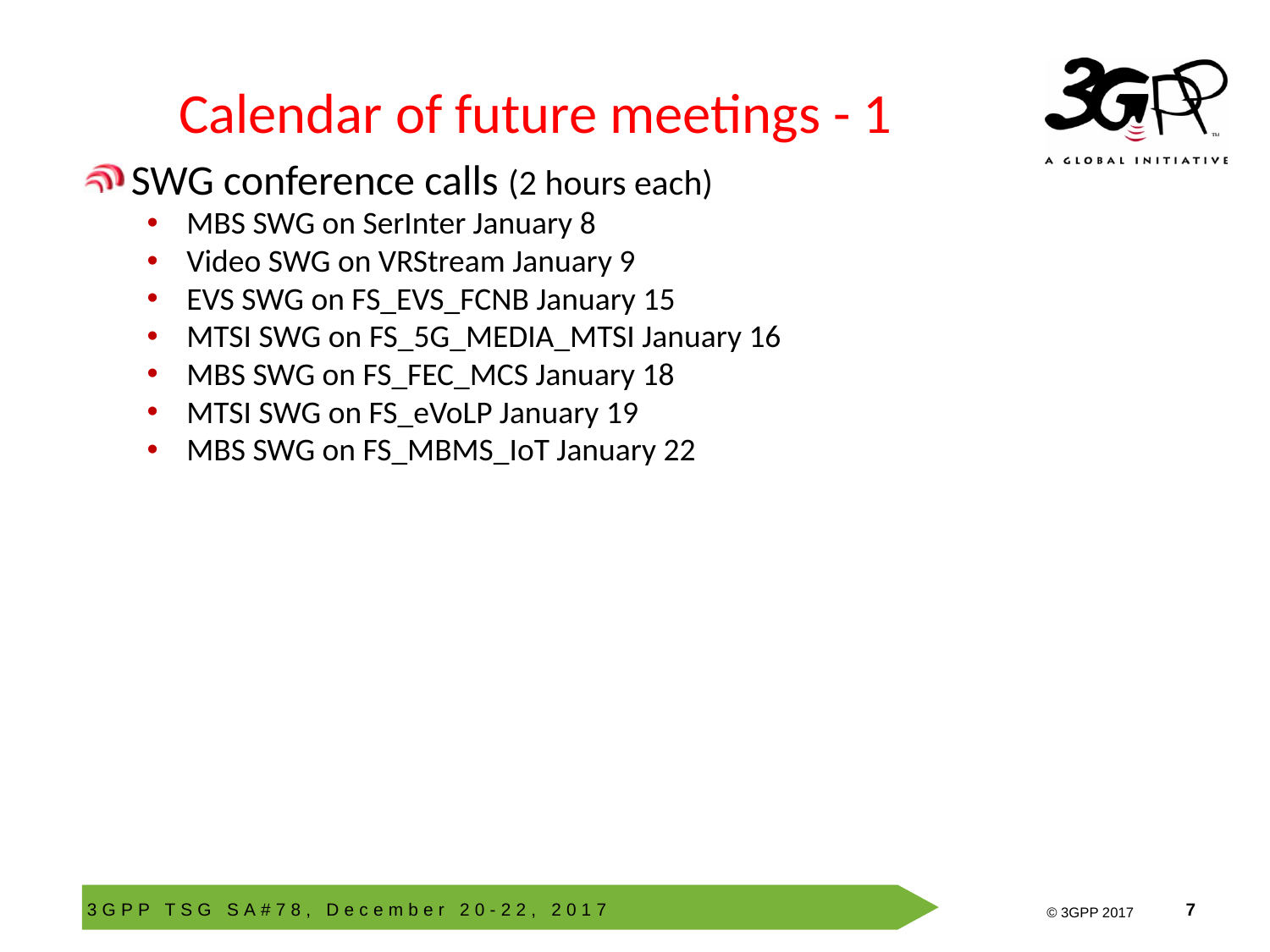

# Calendar of future meetings - 1
SWG conference calls (2 hours each)
MBS SWG on SerInter January 8
Video SWG on VRStream January 9
EVS SWG on FS_EVS_FCNB January 15
MTSI SWG on FS_5G_MEDIA_MTSI January 16
MBS SWG on FS_FEC_MCS January 18
MTSI SWG on FS_eVoLP January 19
MBS SWG on FS_MBMS_IoT January 22